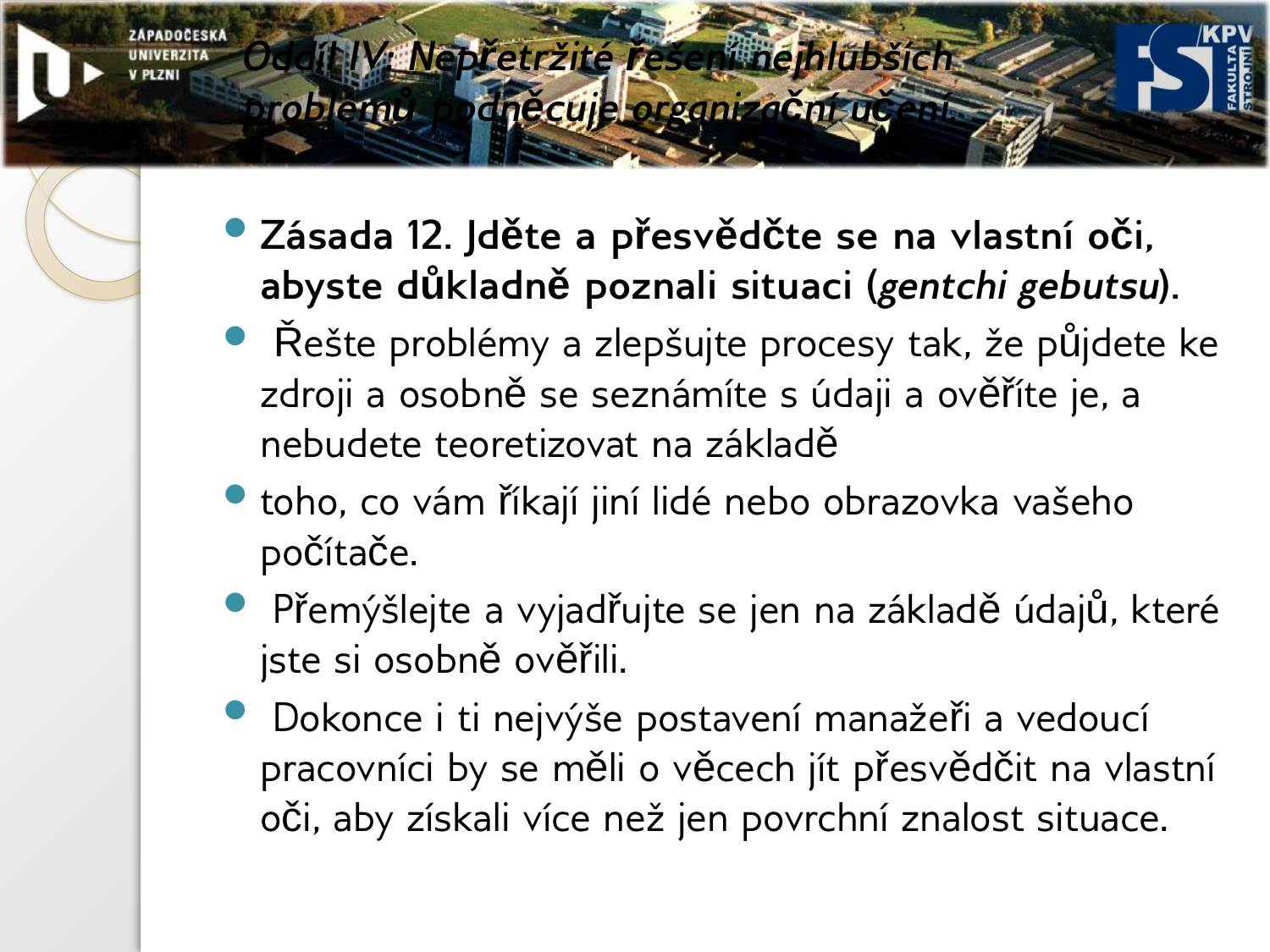

# Oddíl IV: Nepřetržité řešení nejhlubších problémů podněcuje organizační učení.
Zásada 12. Jděte a přesvědčte se na vlastní oči, abyste důkladně poznali situaci (gentchi gebutsu).
 Řešte problémy a zlepšujte procesy tak, že půjdete ke zdroji a osobně se seznámíte s údaji a ověříte je, a nebudete teoretizovat na základě
toho, co vám říkají jiní lidé nebo obrazovka vašeho počítače.
 Přemýšlejte a vyjadřujte se jen na základě údajů, které jste si osobně ověřili.
 Dokonce i ti nejvýše postavení manažeři a vedoucí pracovníci by se měli o věcech jít přesvědčit na vlastní oči, aby získali více než jen povrchní znalost situace.